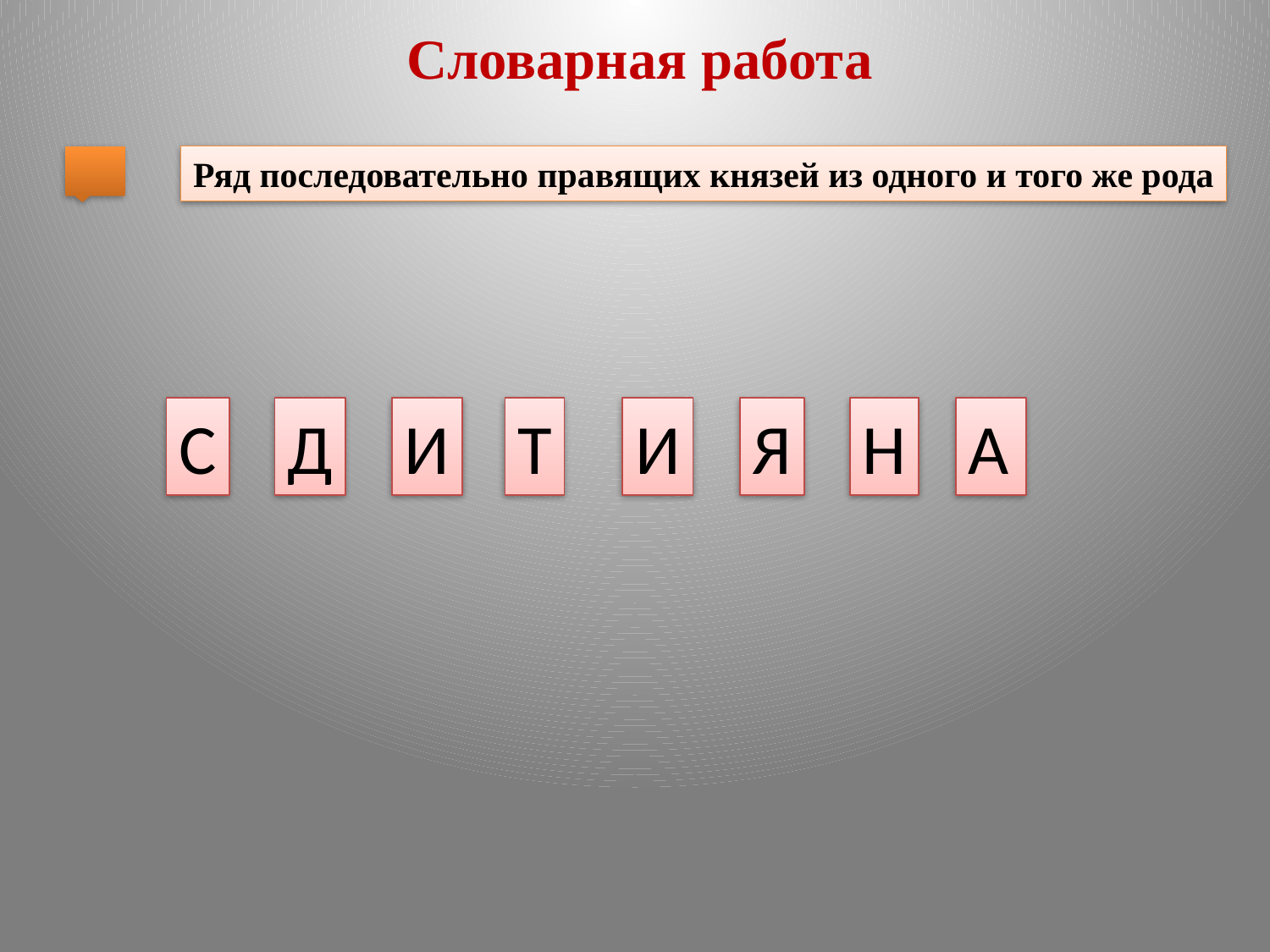

Словарная работа

Ряд последовательно правящих князей из одного и того же рода
С
Д
И
Т
И
Я
Н
А